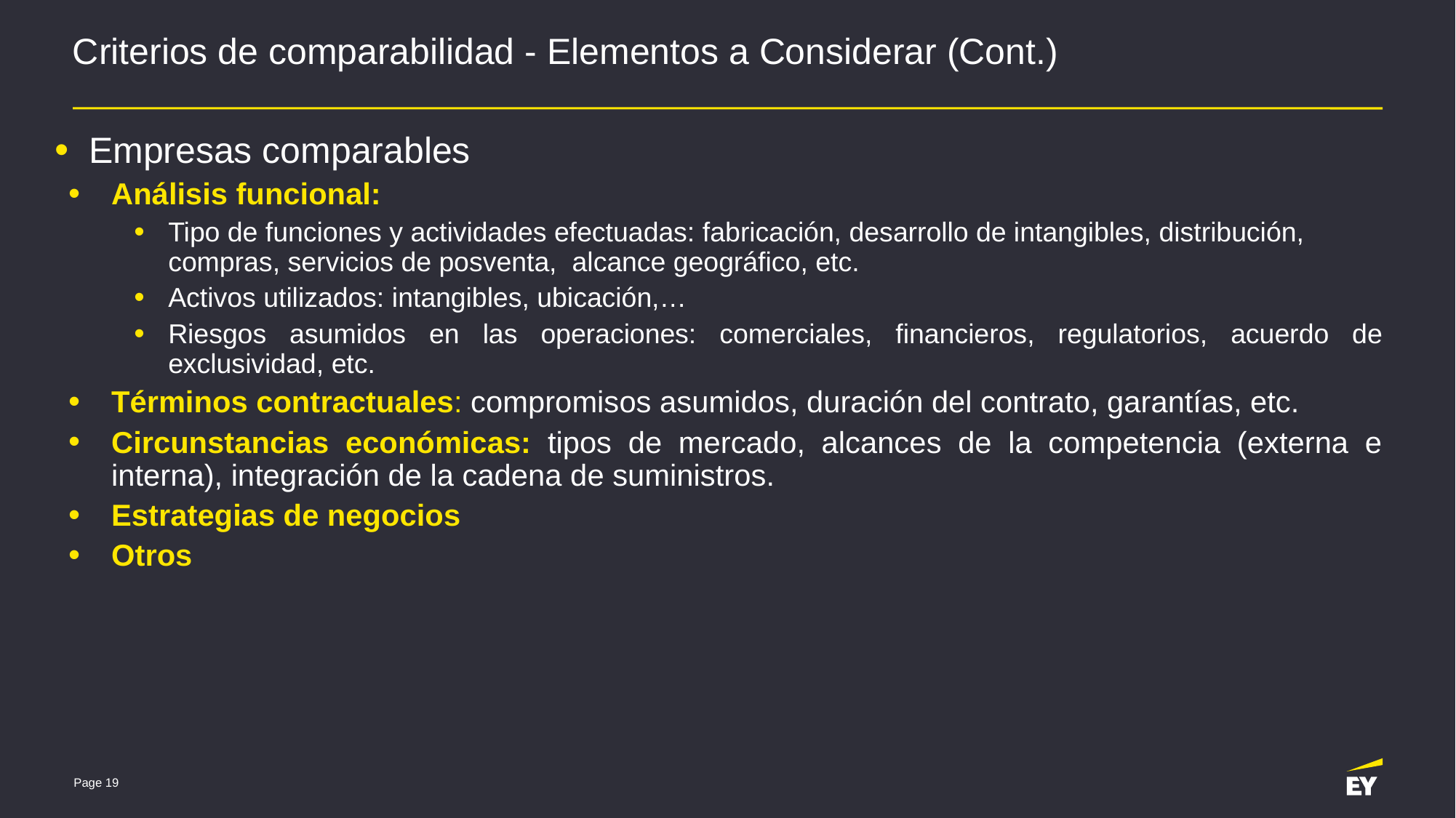

# Criterios de comparabilidad - Elementos a Considerar (Cont.)
  Empresas comparables
Análisis funcional:
Tipo de funciones y actividades efectuadas: fabricación, desarrollo de intangibles, distribución, compras, servicios de posventa,  alcance geográfico, etc.
Activos utilizados: intangibles, ubicación,…
Riesgos asumidos en las operaciones: comerciales, financieros, regulatorios, acuerdo de exclusividad, etc.
Términos contractuales: compromisos asumidos, duración del contrato, garantías, etc.
Circunstancias económicas: tipos de mercado, alcances de la competencia (externa e interna), integración de la cadena de suministros.
Estrategias de negocios
Otros
Page 19